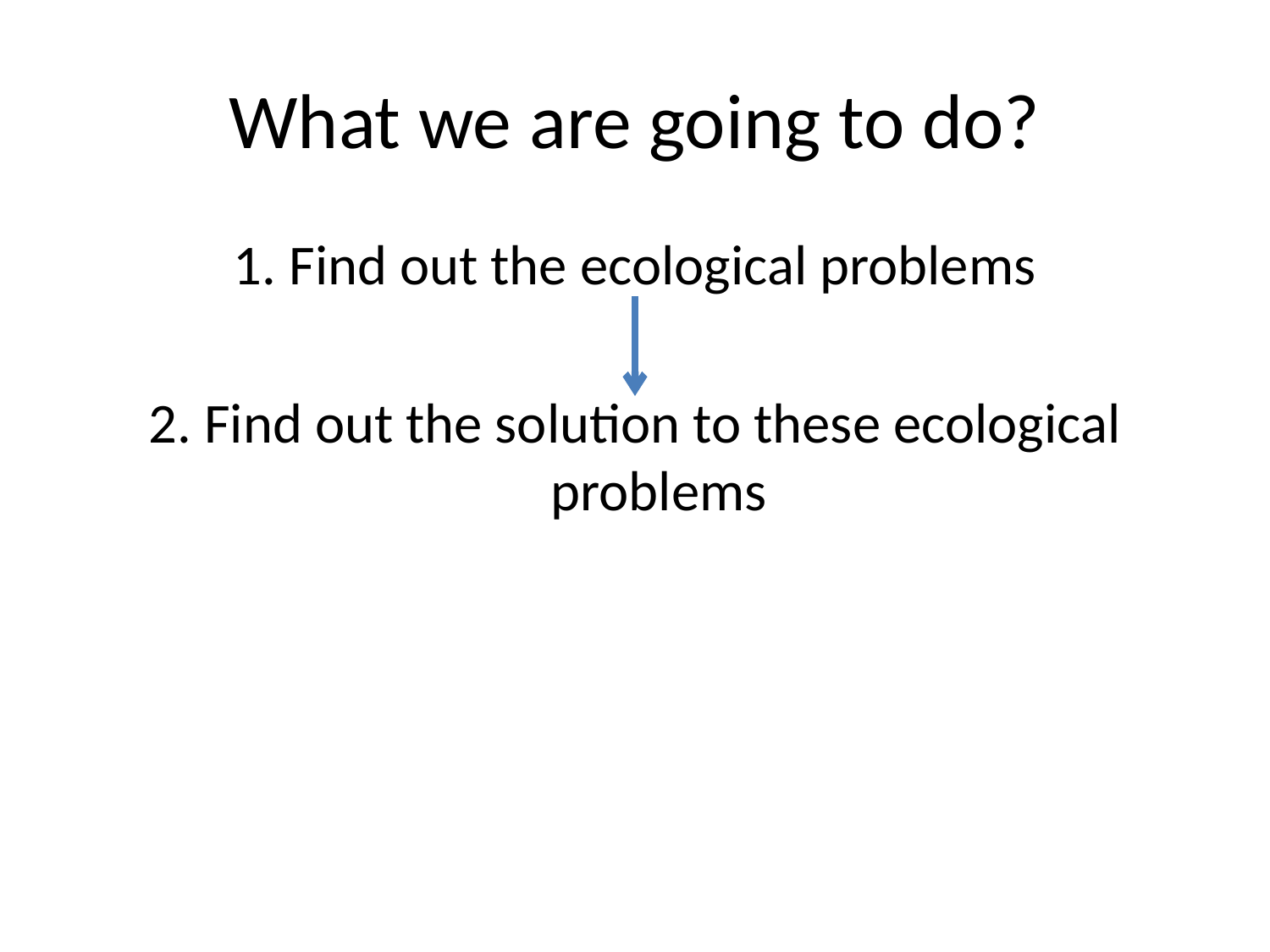

# What we are going to do?
1. Find out the ecological problems

2. Find out the solution to these ecological problems